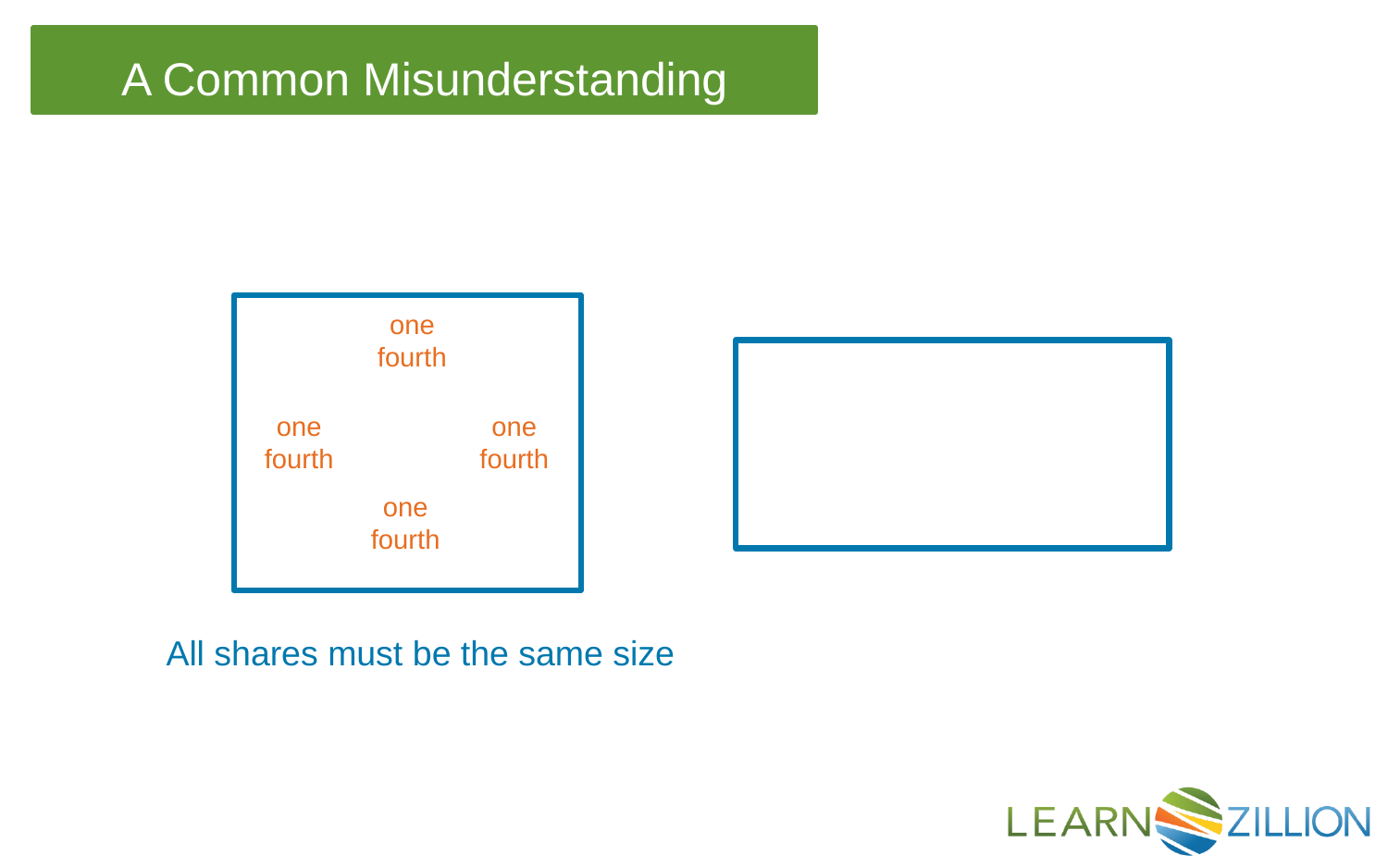

one fourth

one fourth
one fourth
one fourth
Shares are not the same size

All shares must be the same size